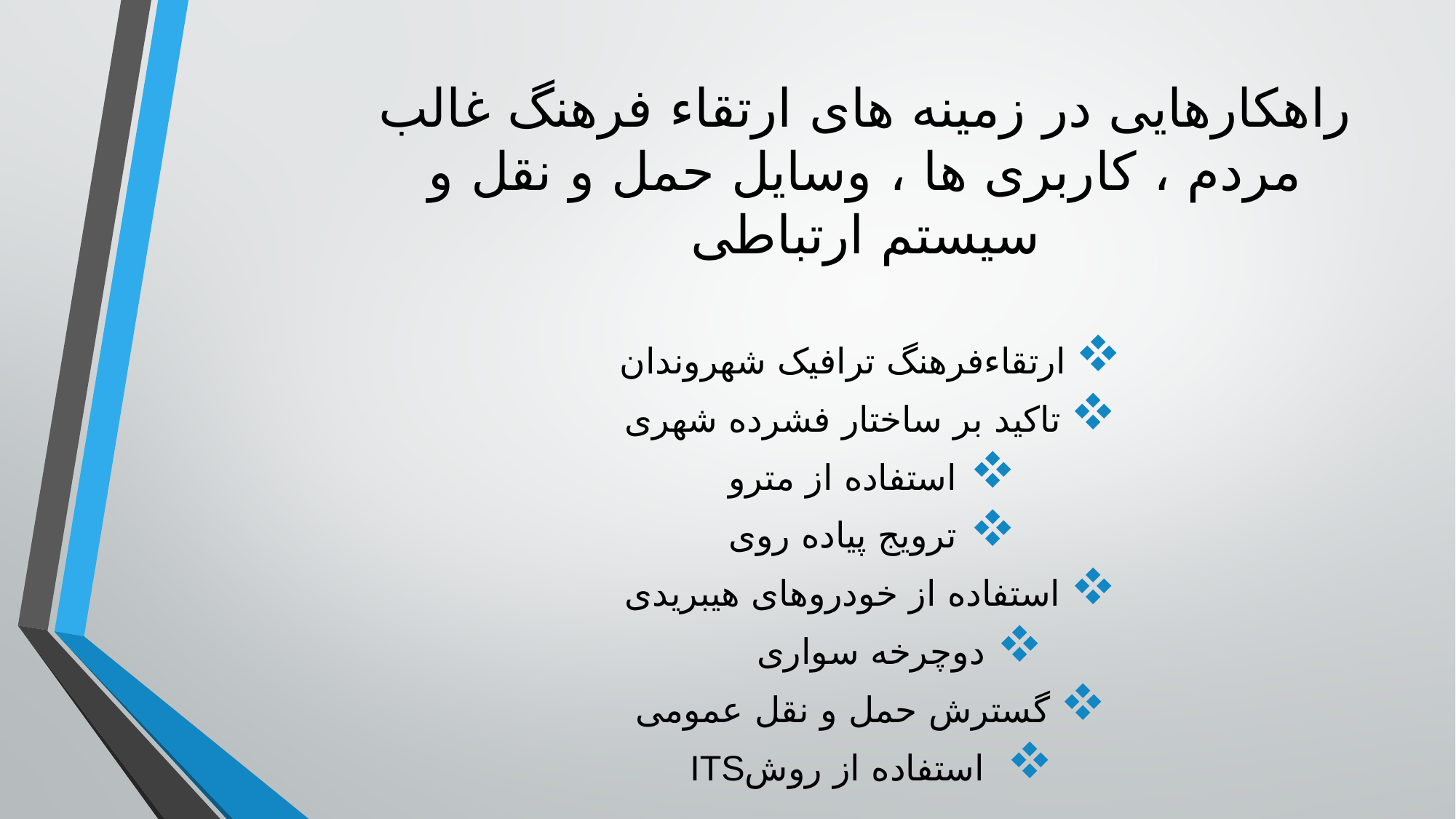

راهکارهایی در زمینه های ارتقاء فرهنگ غالب مردم ، کاربری ها ، وسایل حمل و نقل و سیستم ارتباطی

ارتقاءفرهنگ ترافیک شهروندان
تاکید بر ساختار فشرده شهری
استفاده از مترو
ترویج پیاده روی
استفاده از خودروهای هیبریدی
دوچرخه سواری
گسترش حمل و نقل عمومی
 استفاده از روشITS